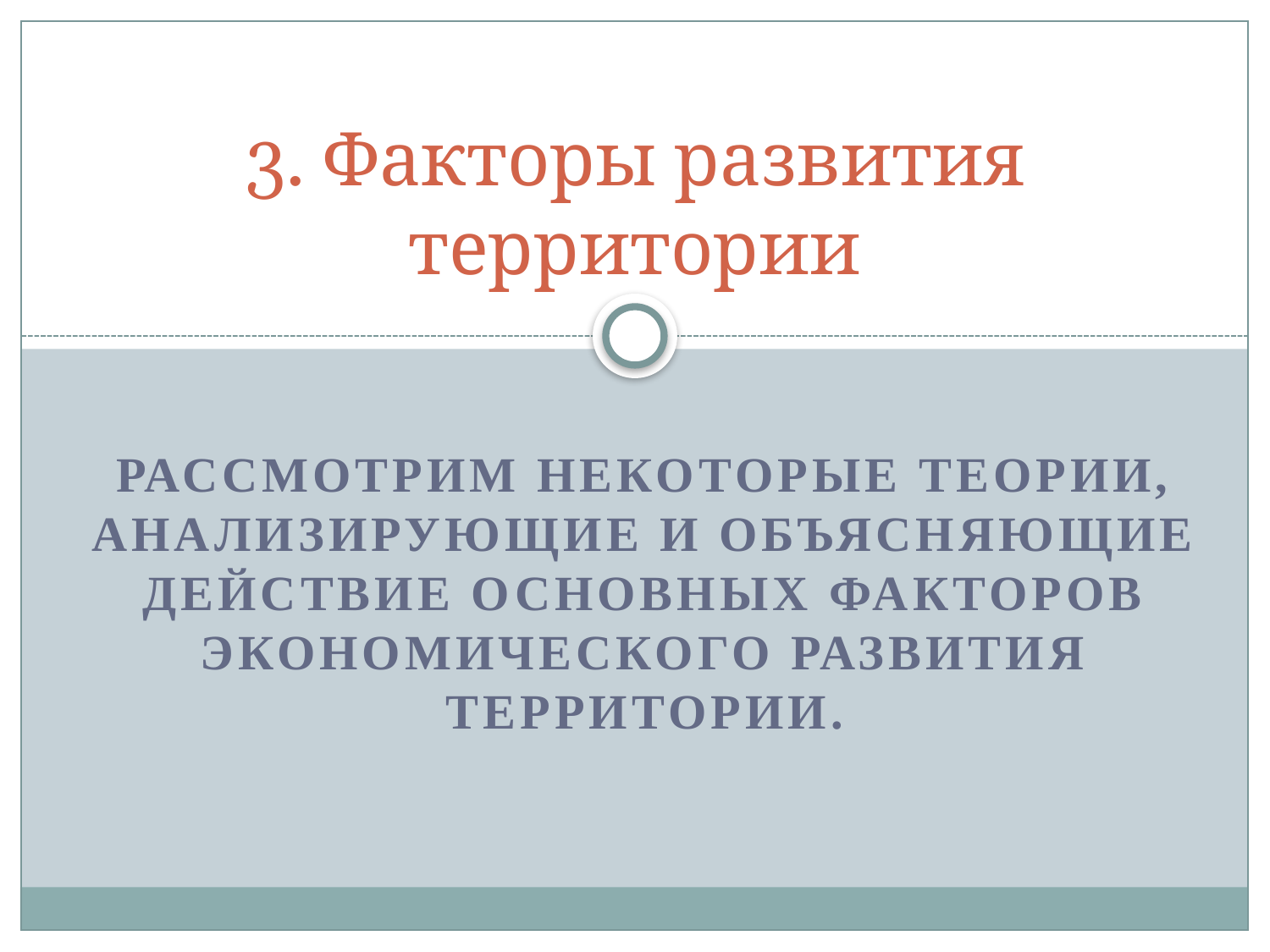

# 3. Факторы развития территории
Рассмотрим некоторые теории, анализирующие и объясняющие действие основных факторов экономического развития территории.